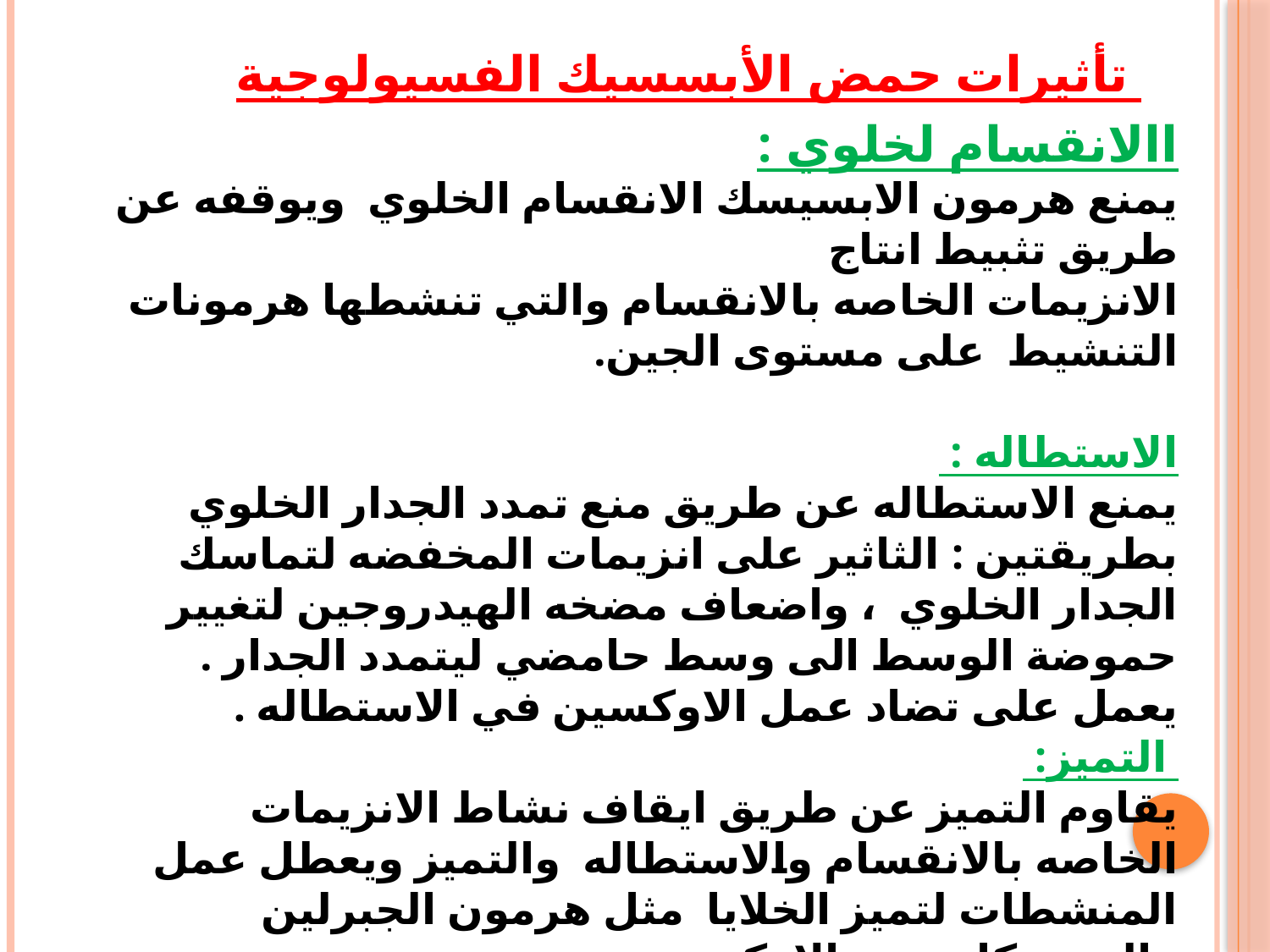

تأثيرات حمض الأبسسيك الفسيولوجية
االانقسام لخلوي :
يمنع هرمون الابسيسك الانقسام الخلوي  ويوقفه عن طريق تثبيط انتاج
الانزيمات الخاصه بالانقسام والتي تنشطها هرمونات التنشيط  على مستوى الجين.

الاستطاله :
يمنع الاستطاله عن طريق منع تمدد الجدار الخلوي بطريقتين : الثاثير على انزيمات المخفضه لتماسك الجدار الخلوي  ، واضعاف مضخه الهيدروجين لتغيير حموضة الوسط الى وسط حامضي ليتمدد الجدار .
يعمل على تضاد عمل الاوكسين في الاستطاله .
 التميز:
يقاوم التميز عن طريق ايقاف نشاط الانزيمات الخاصه بالانقسام والاستطاله  والتميز ويعطل عمل المنشطات لتميز الخلايا  مثل هرمون الجبرلين والسيتوكاينين  والاوكسين .